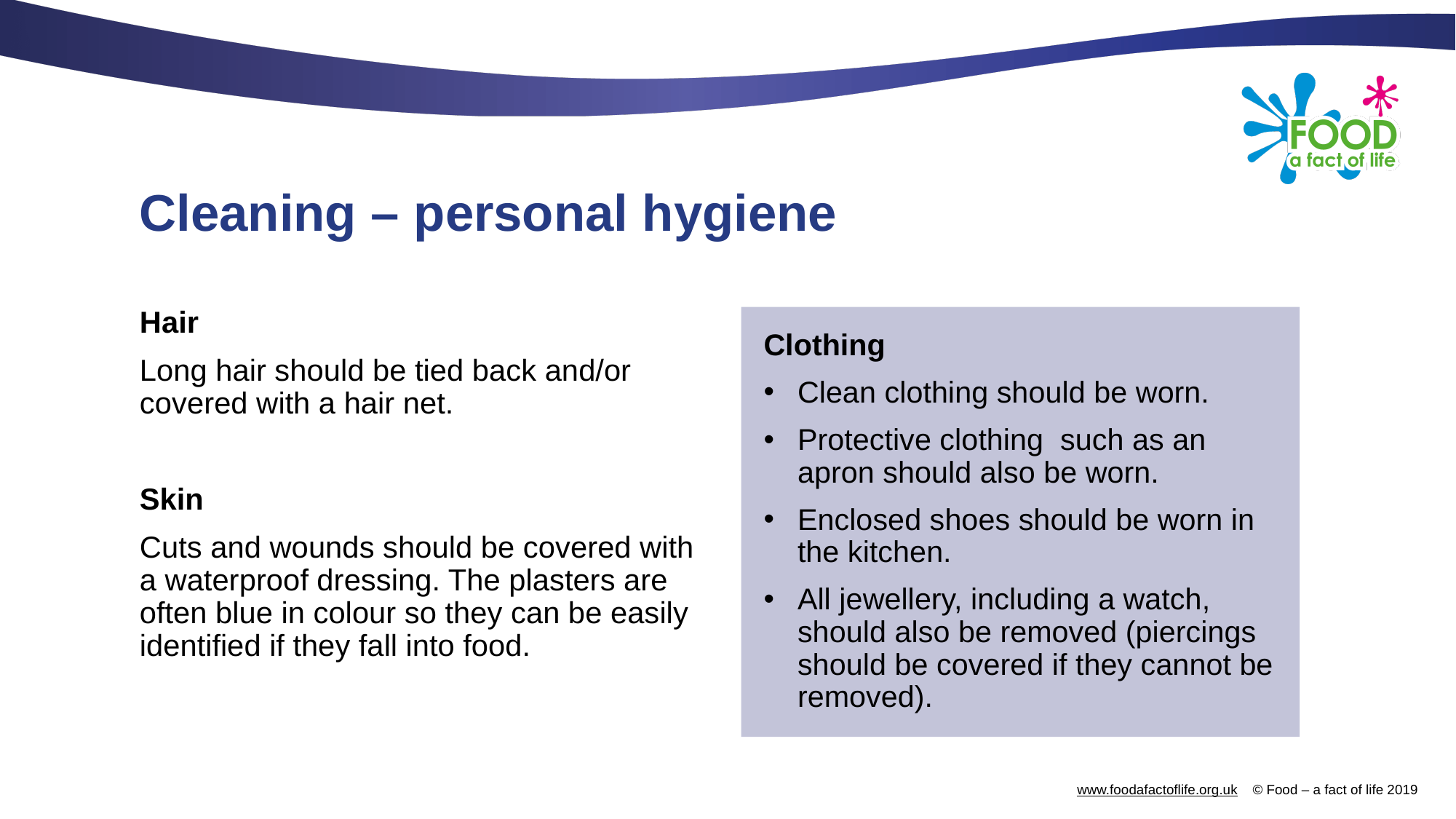

# Cleaning – personal hygiene
Hair
Long hair should be tied back and/or covered with a hair net.

Skin
Cuts and wounds should be covered with a waterproof dressing. The plasters are often blue in colour so they can be easily identified if they fall into food.
Clothing
Clean clothing should be worn.
Protective clothing  such as an apron should also be worn.
Enclosed shoes should be worn in the kitchen.
All jewellery, including a watch, should also be removed (piercings should be covered if they cannot be removed).